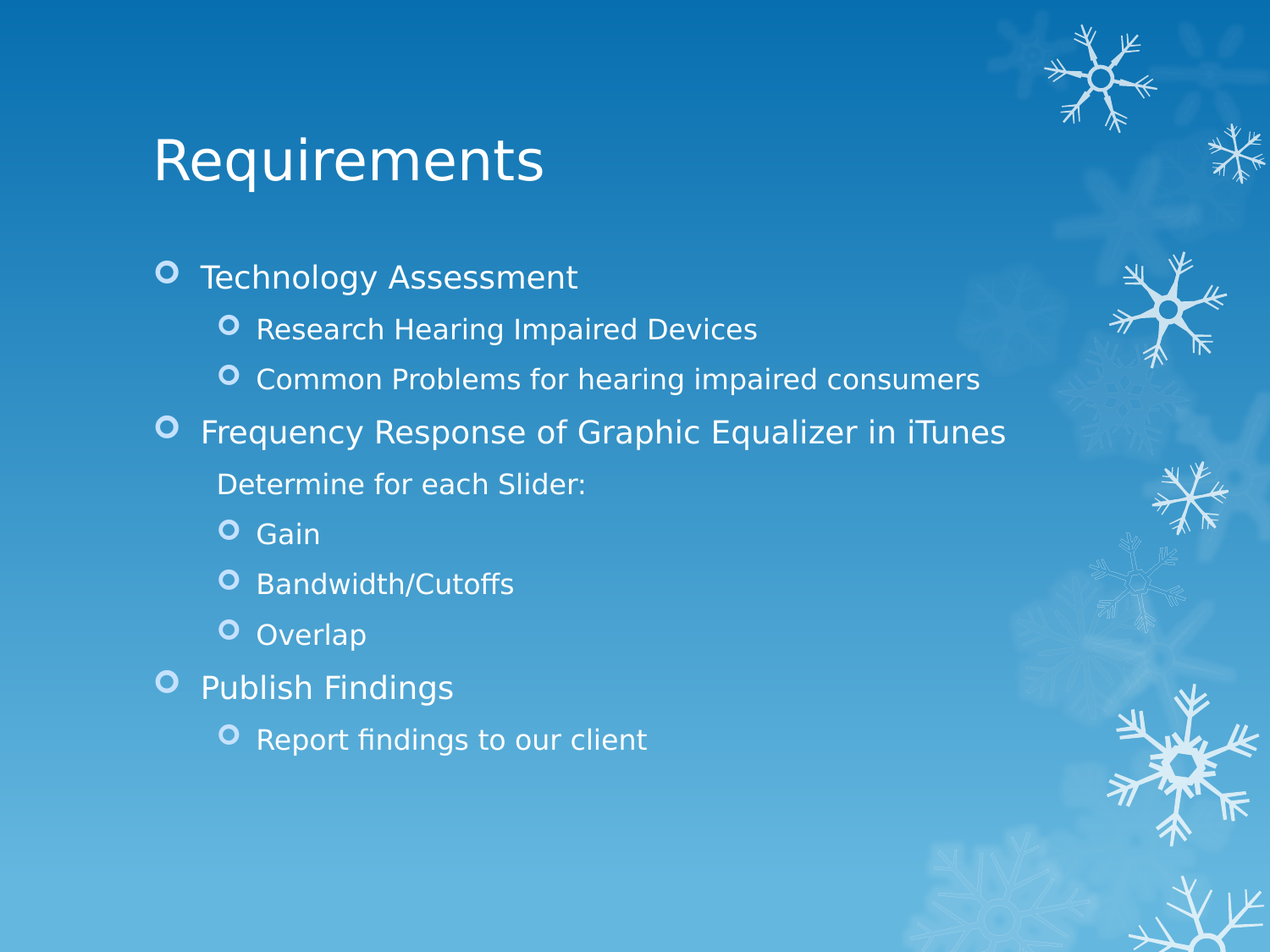

# Requirements
Technology Assessment
Research Hearing Impaired Devices
Common Problems for hearing impaired consumers
Frequency Response of Graphic Equalizer in iTunes
Determine for each Slider:
Gain
Bandwidth/Cutoffs
Overlap
Publish Findings
Report findings to our client